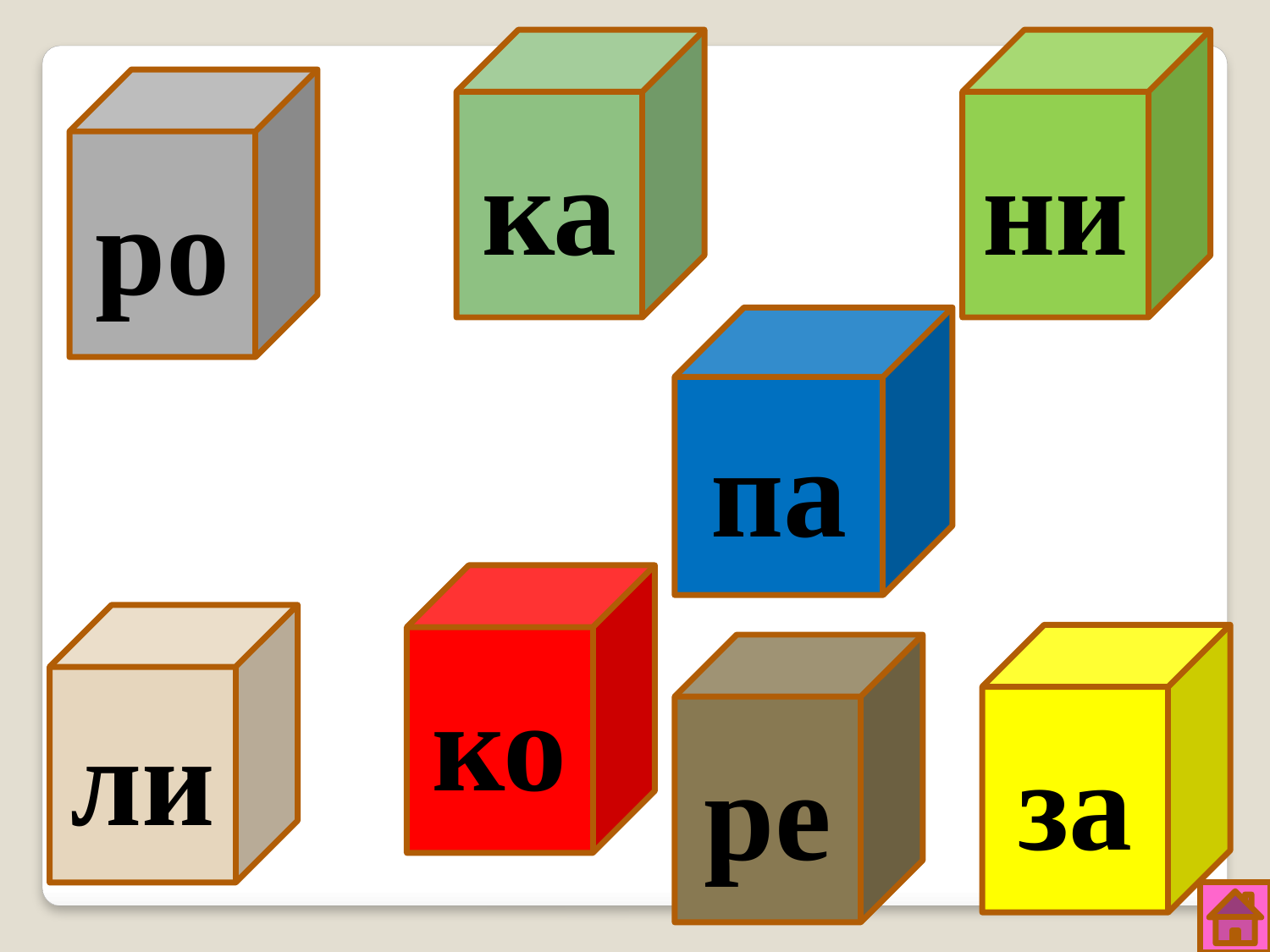

ка
ни
ро
па
ко
ли
за
ре